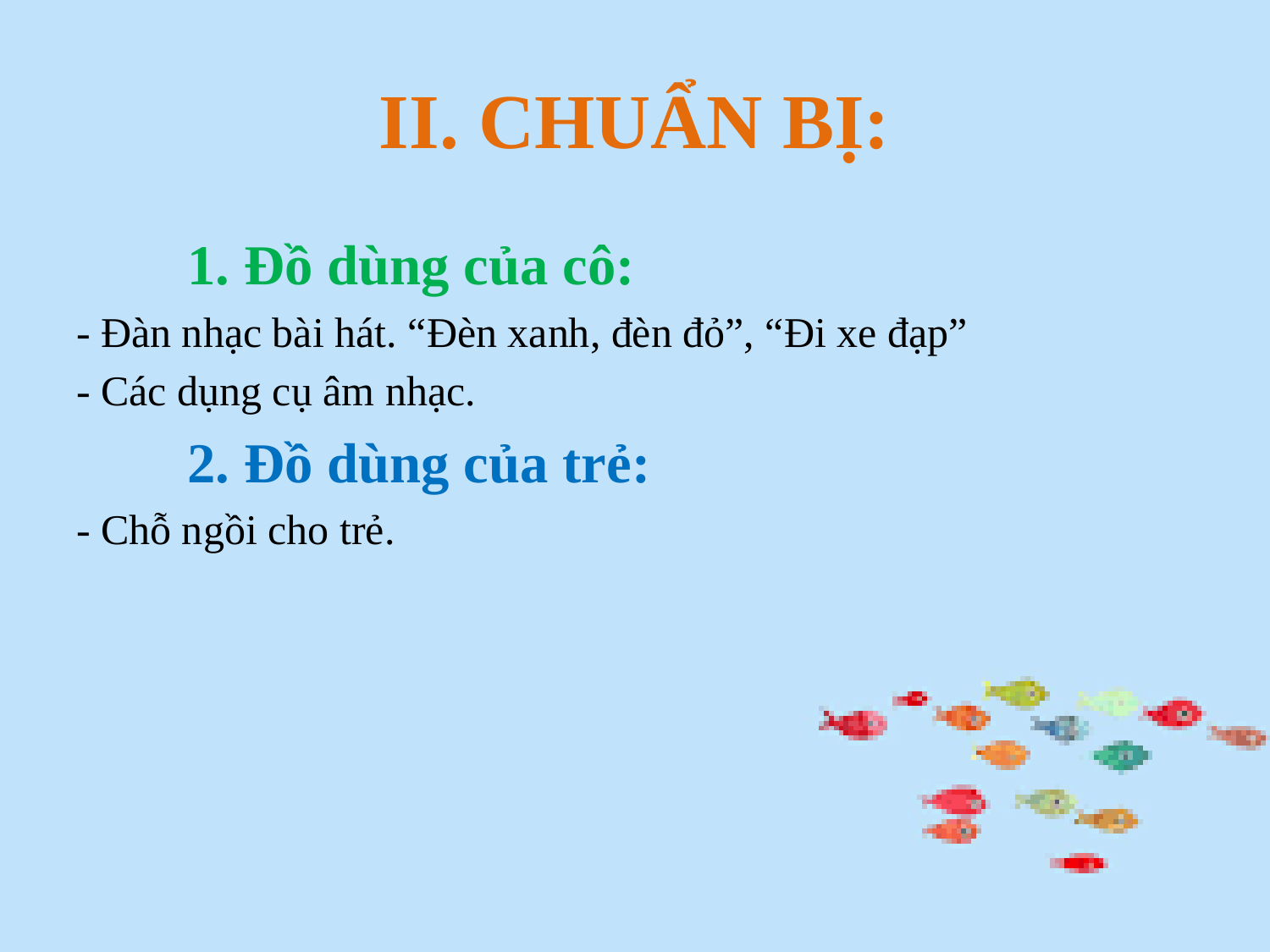

# II. CHUẨN BỊ:
1. Đồ dùng của cô:
- Đàn nhạc bài hát. “Đèn xanh, đèn đỏ”, “Đi xe đạp”
- Các dụng cụ âm nhạc.
2. Đồ dùng của trẻ:
- Chỗ ngồi cho trẻ.